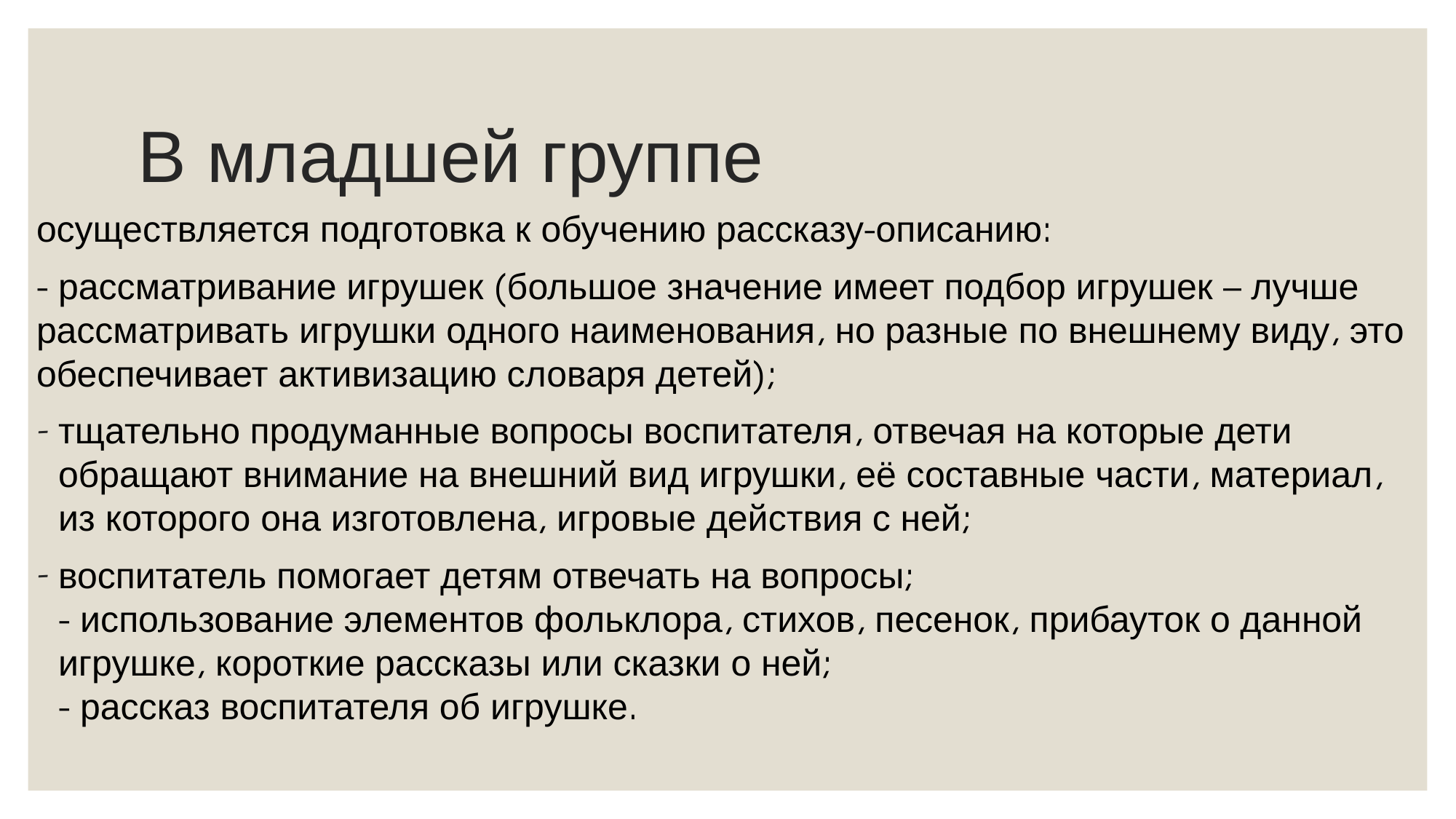

# В младшей группе
осуществляется подготовка к обучению рассказу-описанию:
- рассматривание игрушек (большое значение имеет подбор игрушек – лучше рассматривать игрушки одного наименования, но разные по внешнему виду, это обеспечивает активизацию словаря детей);
тщательно продуманные вопросы воспитателя, отвечая на которые дети обращают внимание на внешний вид игрушки, её составные части, материал, из которого она изготовлена, игровые действия с ней;
воспитатель помогает детям отвечать на вопросы;
- использование элементов фольклора, стихов, песенок, прибауток о данной игрушке, короткие рассказы или сказки о ней;
- рассказ воспитателя об игрушке.